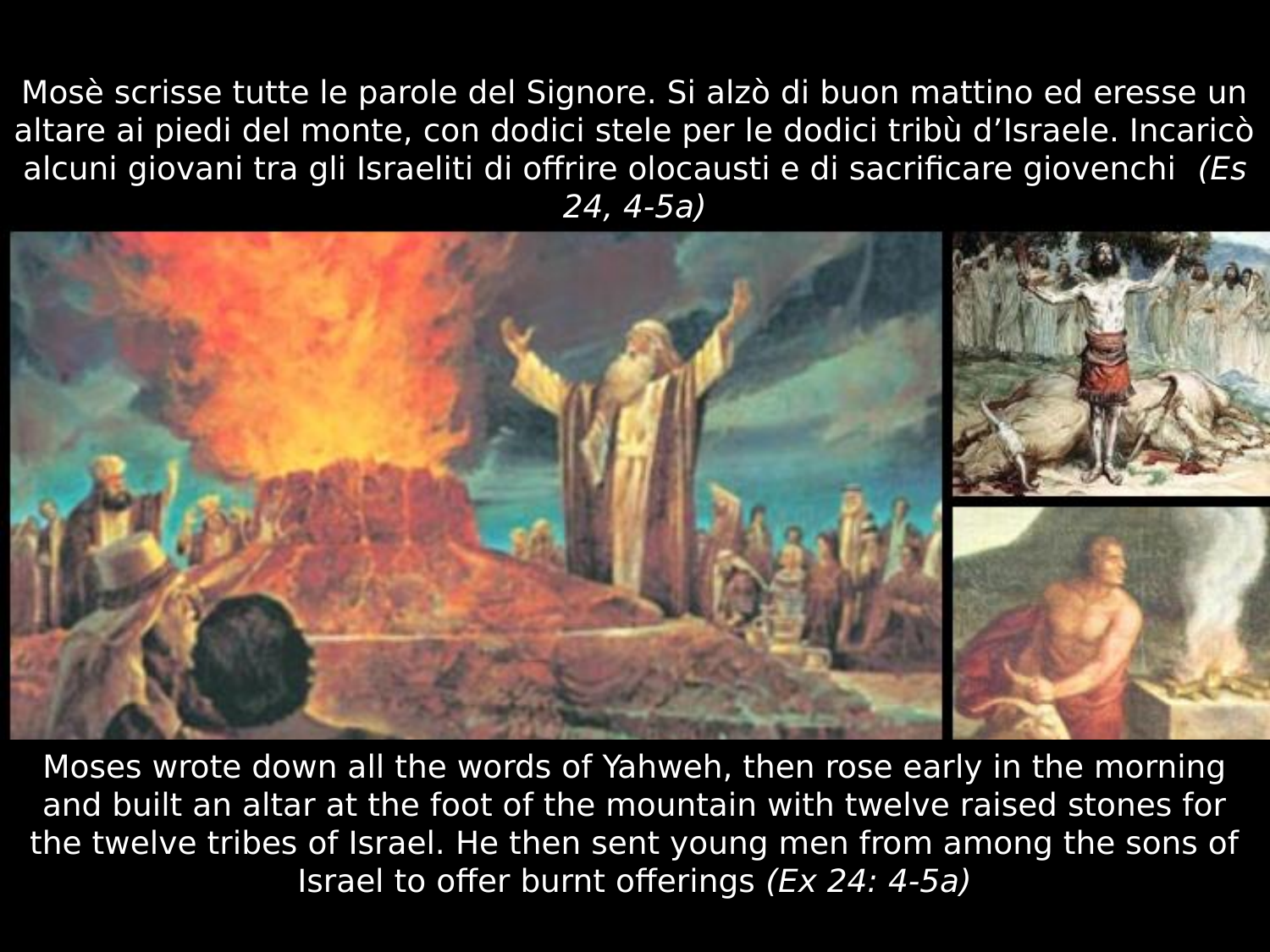

#
Mosè scrisse tutte le parole del Signore. Si alzò di buon mattino ed eresse un altare ai piedi del monte, con dodici stele per le dodici tribù d’Israele. Incaricò alcuni giovani tra gli Israeliti di offrire olocausti e di sacrificare giovenchi  (Es 24, 4-5a)
Moses wrote down all the words of Yahweh, then rose early in the morning and built an altar at the foot of the mountain with twelve raised stones for the twelve tribes of Israel. He then sent young men from among the sons of Israel to offer burnt offerings (Ex 24: 4-5a)